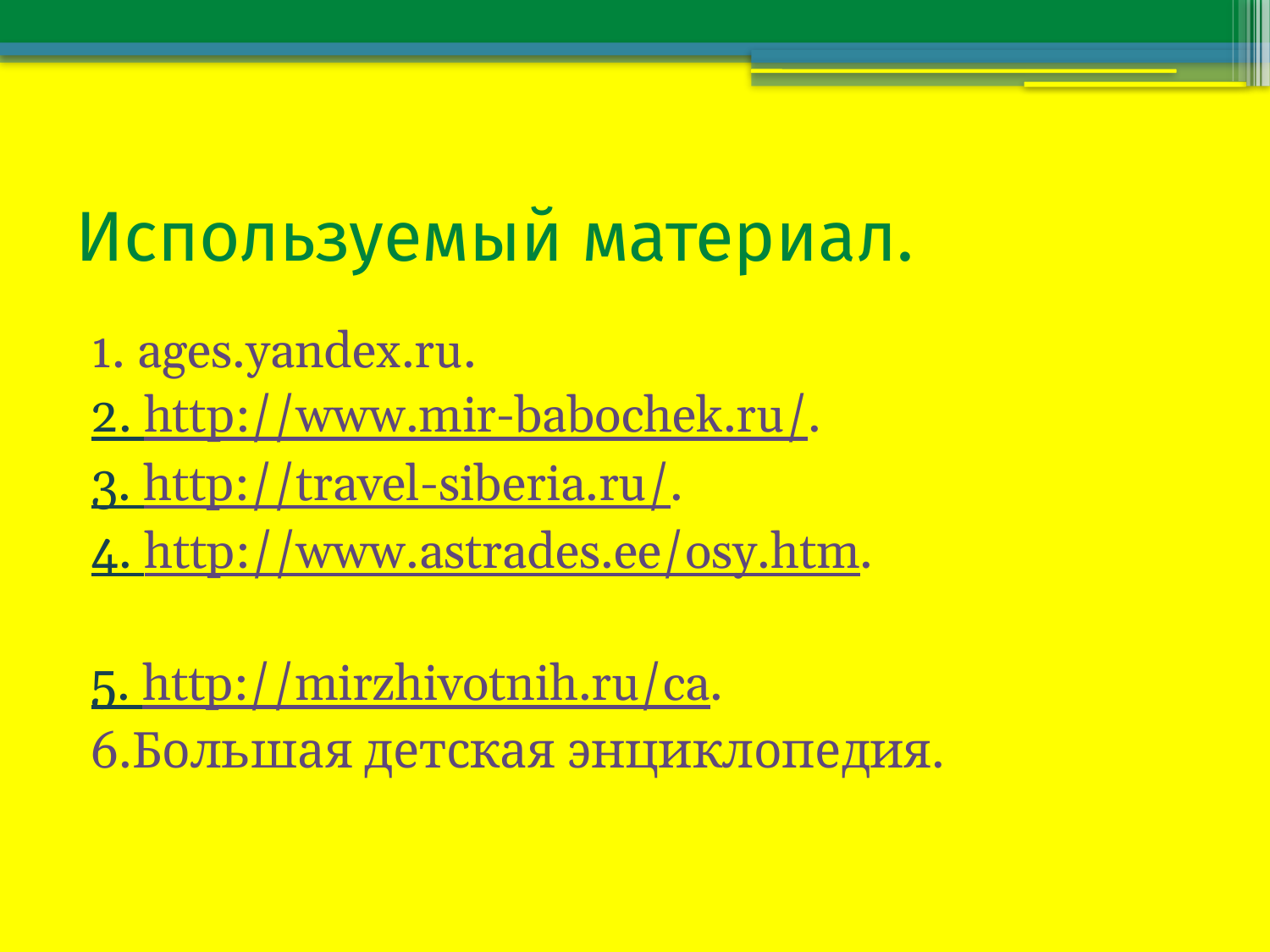

# Используемый материал.
1. ages.yandex.ru.
2. http://www.mir-babochek.ru/.
3. http://travel-siberia.ru/.
4. http://www.astrades.ee/osy.htm.

5. http://mirzhivotnih.ru/ca.
6.Большая детская энциклопедия.